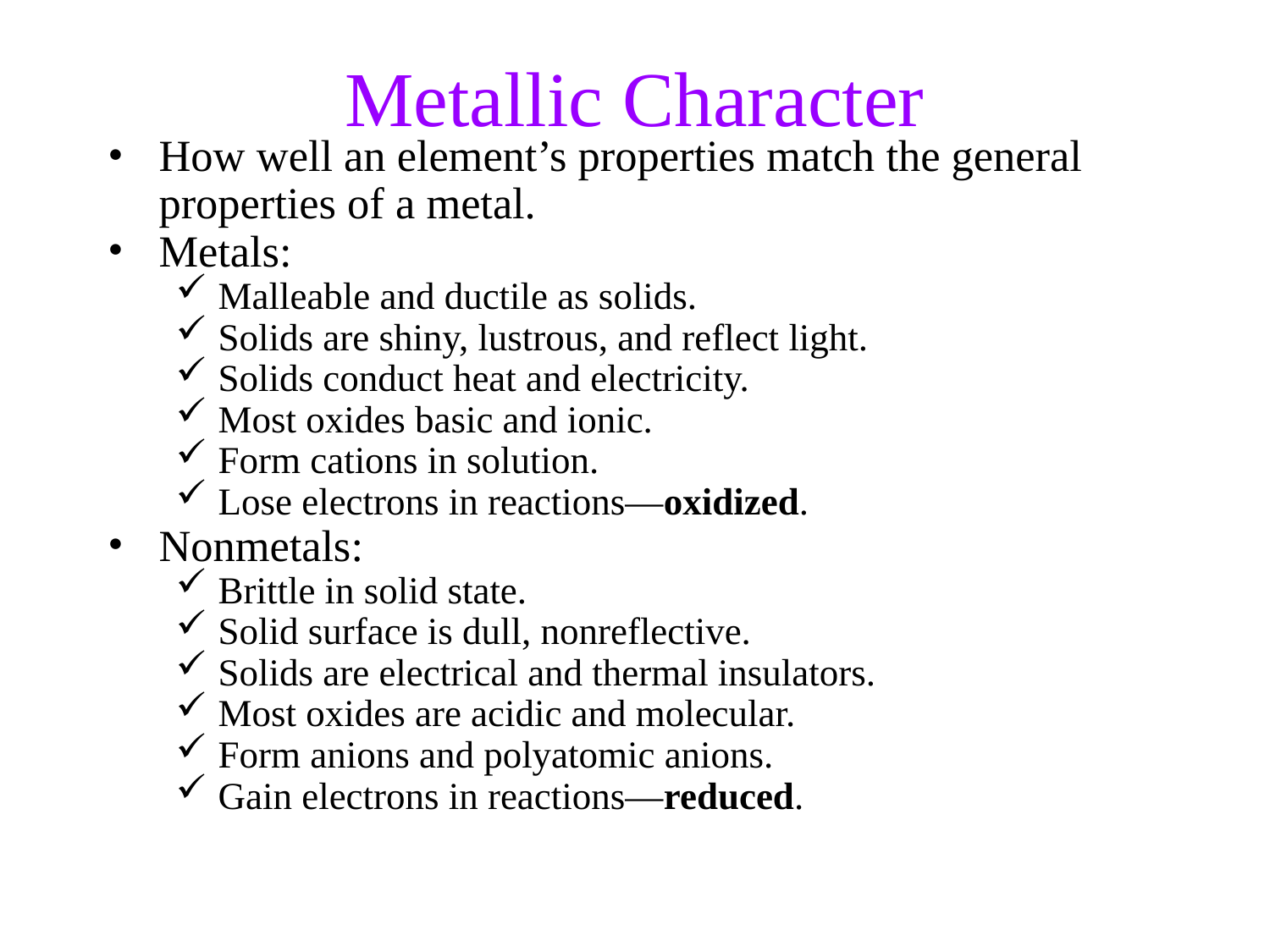

Metallic Character
How well an element’s properties match the general properties of a metal.
Metals:
Malleable and ductile as solids.
Solids are shiny, lustrous, and reflect light.
Solids conduct heat and electricity.
Most oxides basic and ionic.
Form cations in solution.
Lose electrons in reactions—oxidized.
Nonmetals:
Brittle in solid state.
Solid surface is dull, nonreflective.
Solids are electrical and thermal insulators.
Most oxides are acidic and molecular.
Form anions and polyatomic anions.
Gain electrons in reactions—reduced.